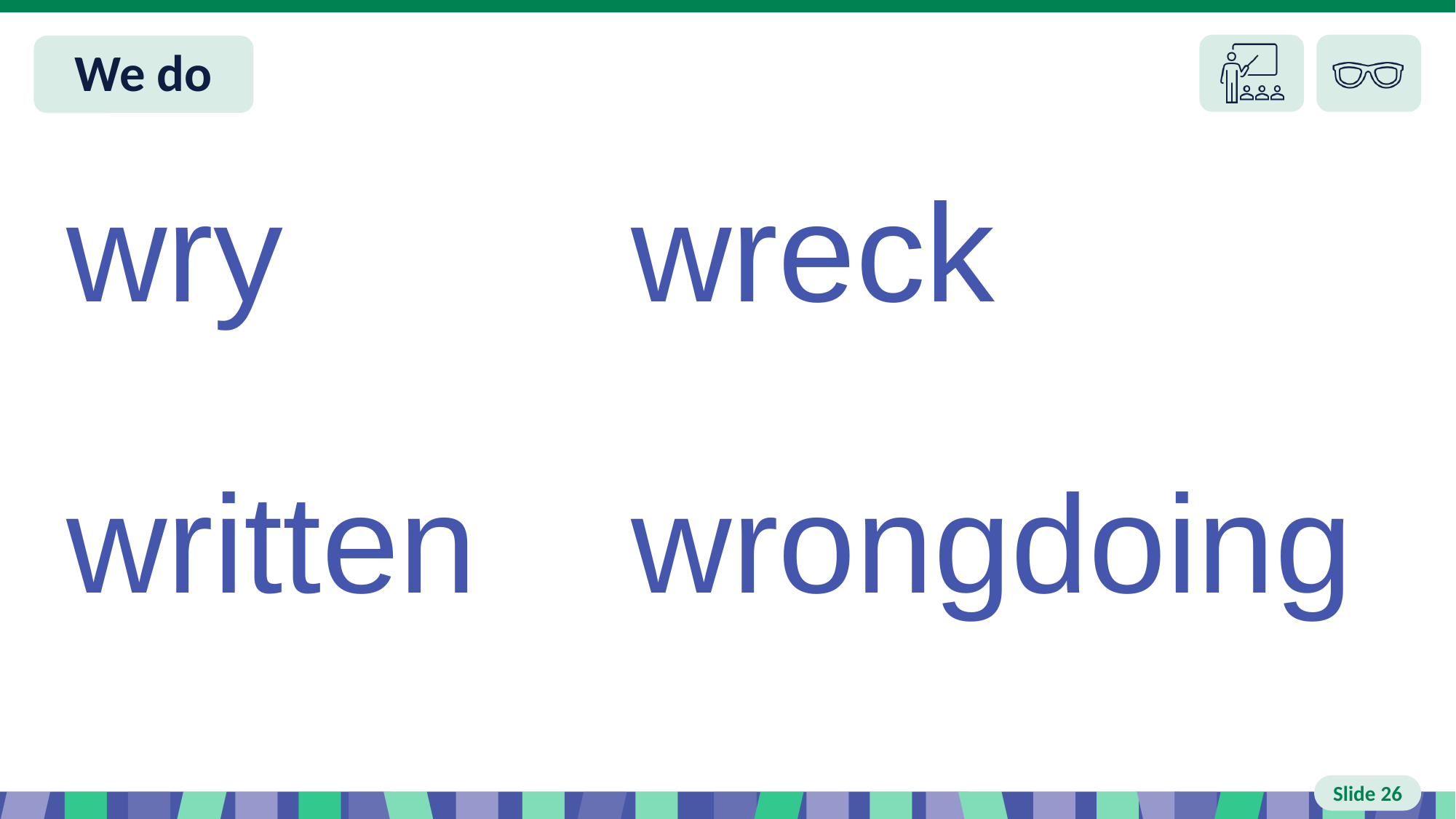

Slide 26 We do
wry         wreck
written    wrongdoing